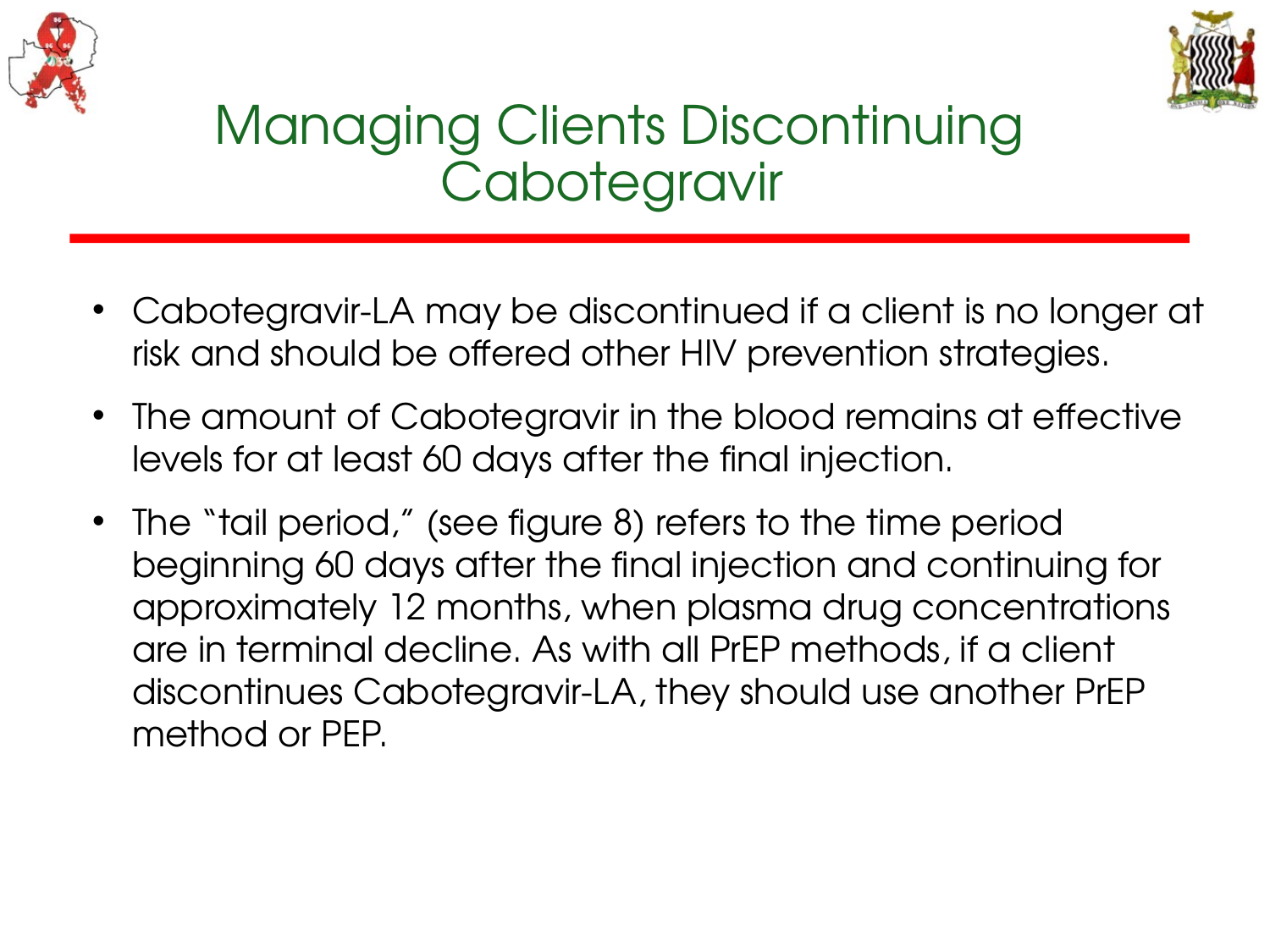

# Managing Clients Discontinuing Cabotegravir
Cabotegravir-LA may be discontinued if a client is no longer at risk and should be offered other HIV prevention strategies.
The amount of Cabotegravir in the blood remains at effective levels for at least 60 days after the final injection.
The “tail period,” (see figure 8) refers to the time period beginning 60 days after the final injection and continuing for approximately 12 months, when plasma drug concentrations are in terminal decline. As with all PrEP methods, if a client discontinues Cabotegravir-LA, they should use another PrEP method or PEP.